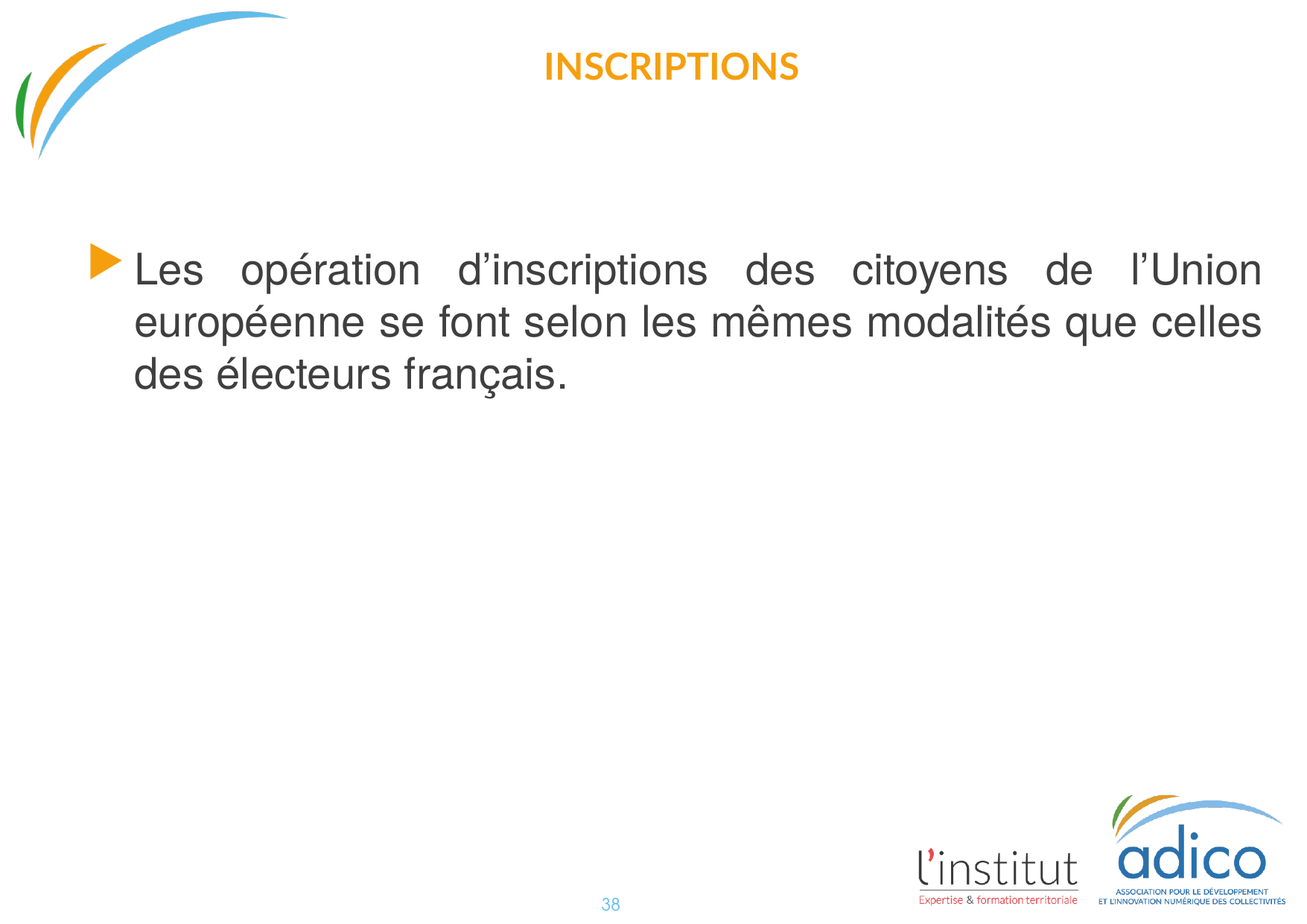

# INSCRIPTIONS

Les opération d’inscriptions des citoyens de l’Union européenne se font selon les mêmes modalités que celles des électeurs français.